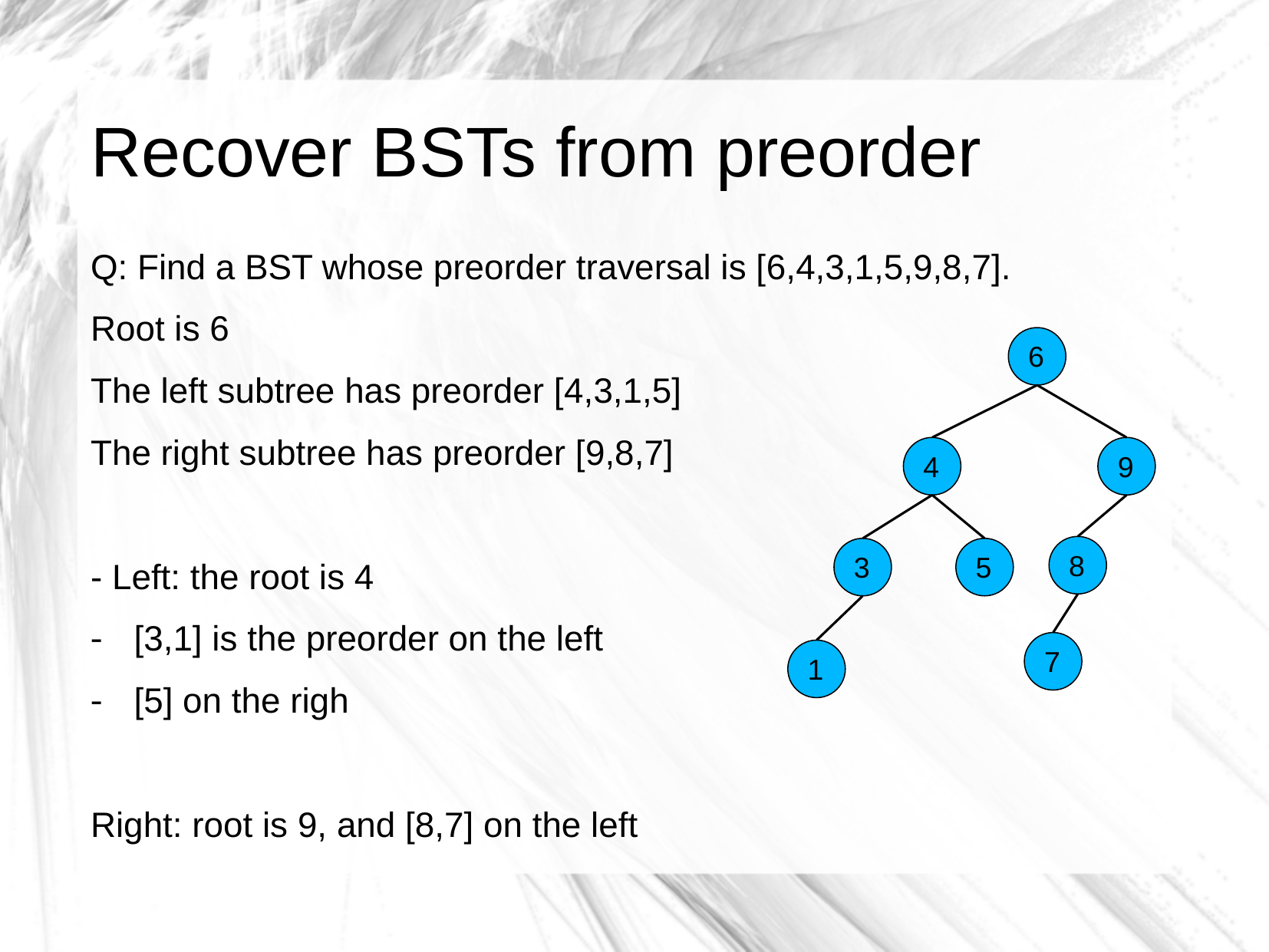

# Recover BSTs from preorder
Q: Find a BST whose preorder traversal is [6,4,3,1,5,9,8,7].
Root is 6
The left subtree has preorder [4,3,1,5]
The right subtree has preorder [9,8,7]

- Left: the root is 4
[3,1] is the preorder on the left
[5] on the righ

Right: root is 9, and [8,7] on the left
6
4
9
8
3
5
7
1